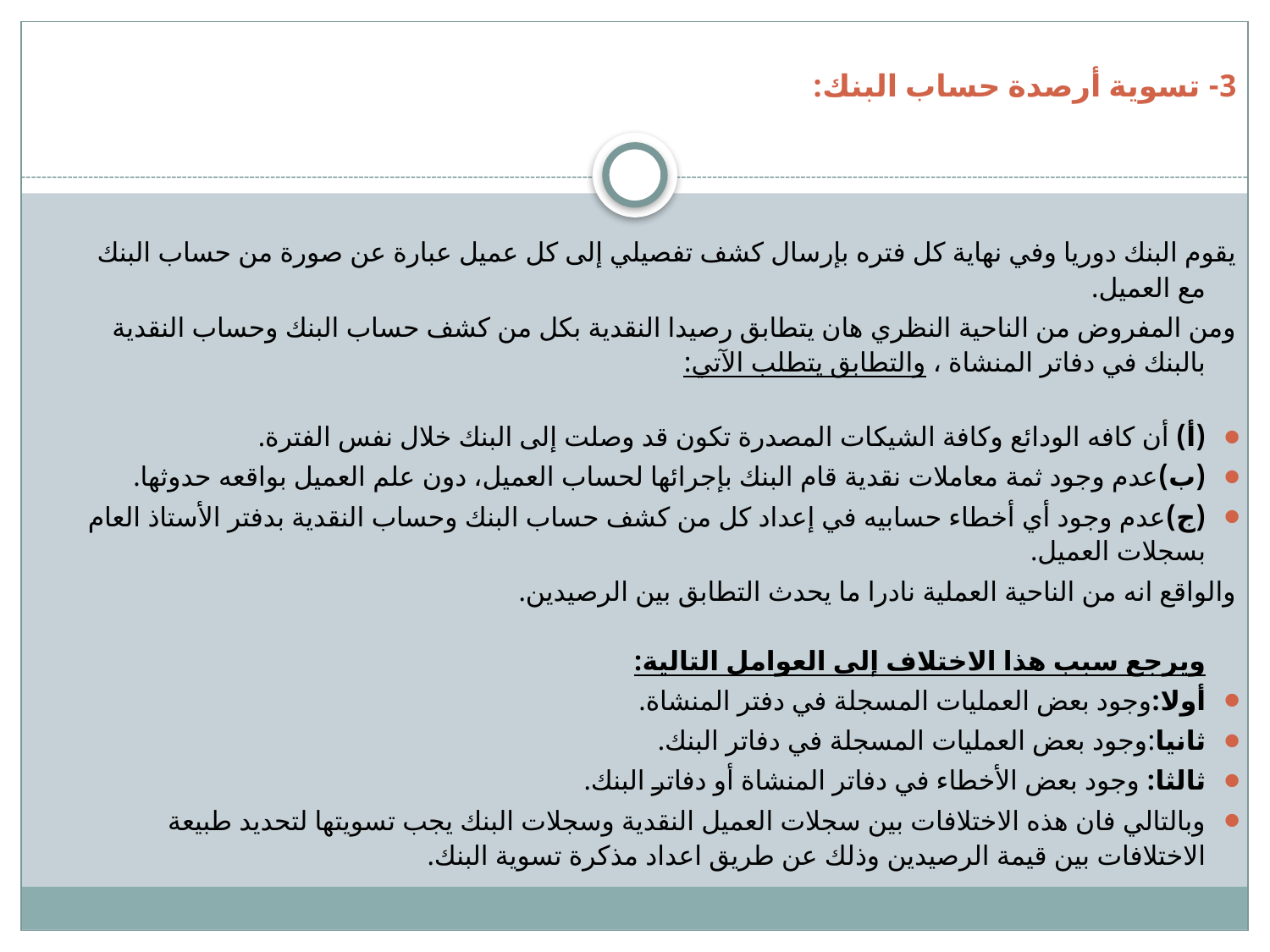

3- تسوية أرصدة حساب البنك:

يقوم البنك دوريا وفي نهاية كل فتره بإرسال كشف تفصيلي إلى كل عميل عبارة عن صورة من حساب البنك مع العميل.
ومن المفروض من الناحية النظري هان يتطابق رصيدا النقدية بكل من كشف حساب البنك وحساب النقدية بالبنك في دفاتر المنشاة ، والتطابق يتطلب الآتي:
(أ) أن كافه الودائع وكافة الشيكات المصدرة تكون قد وصلت إلى البنك خلال نفس الفترة.
(ب)عدم وجود ثمة معاملات نقدية قام البنك بإجرائها لحساب العميل، دون علم العميل بواقعه حدوثها.
(ج)عدم وجود أي أخطاء حسابيه في إعداد كل من كشف حساب البنك وحساب النقدية بدفتر الأستاذ العام بسجلات العميل.
والواقع انه من الناحية العملية نادرا ما يحدث التطابق بين الرصيدين.
ويرجع سبب هذا الاختلاف إلى العوامل التالية:
أولا:وجود بعض العمليات المسجلة في دفتر المنشاة.
ثانيا:وجود بعض العمليات المسجلة في دفاتر البنك.
ثالثا: وجود بعض الأخطاء في دفاتر المنشاة أو دفاتر البنك.
وبالتالي فان هذه الاختلافات بين سجلات العميل النقدية وسجلات البنك يجب تسويتها لتحديد طبيعة الاختلافات بين قيمة الرصيدين وذلك عن طريق اعداد مذكرة تسوية البنك.